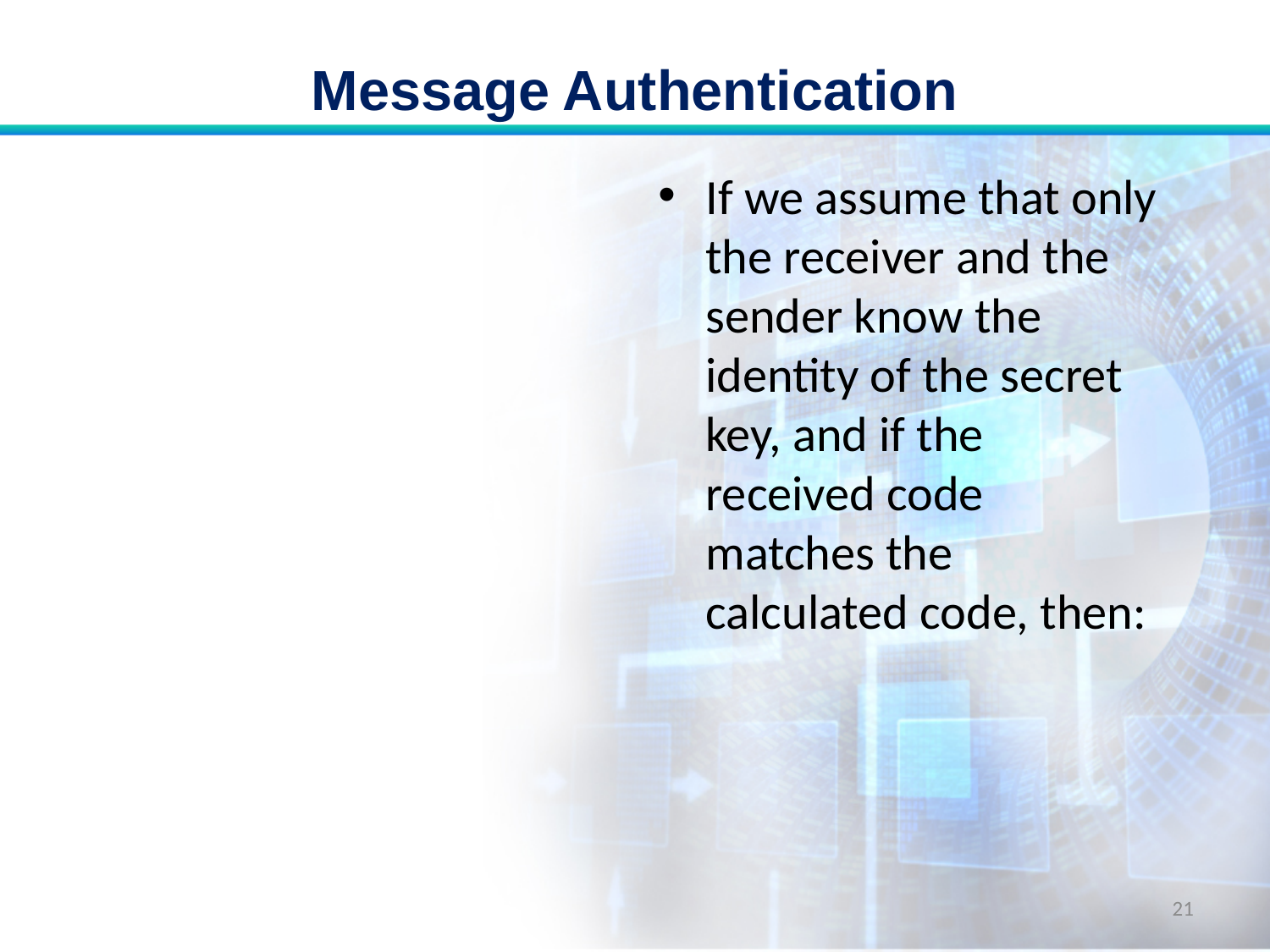

# Message Authentication
If we assume that only the receiver and the sender know the identity of the secret key, and if the received code matches the calculated code, then:
21